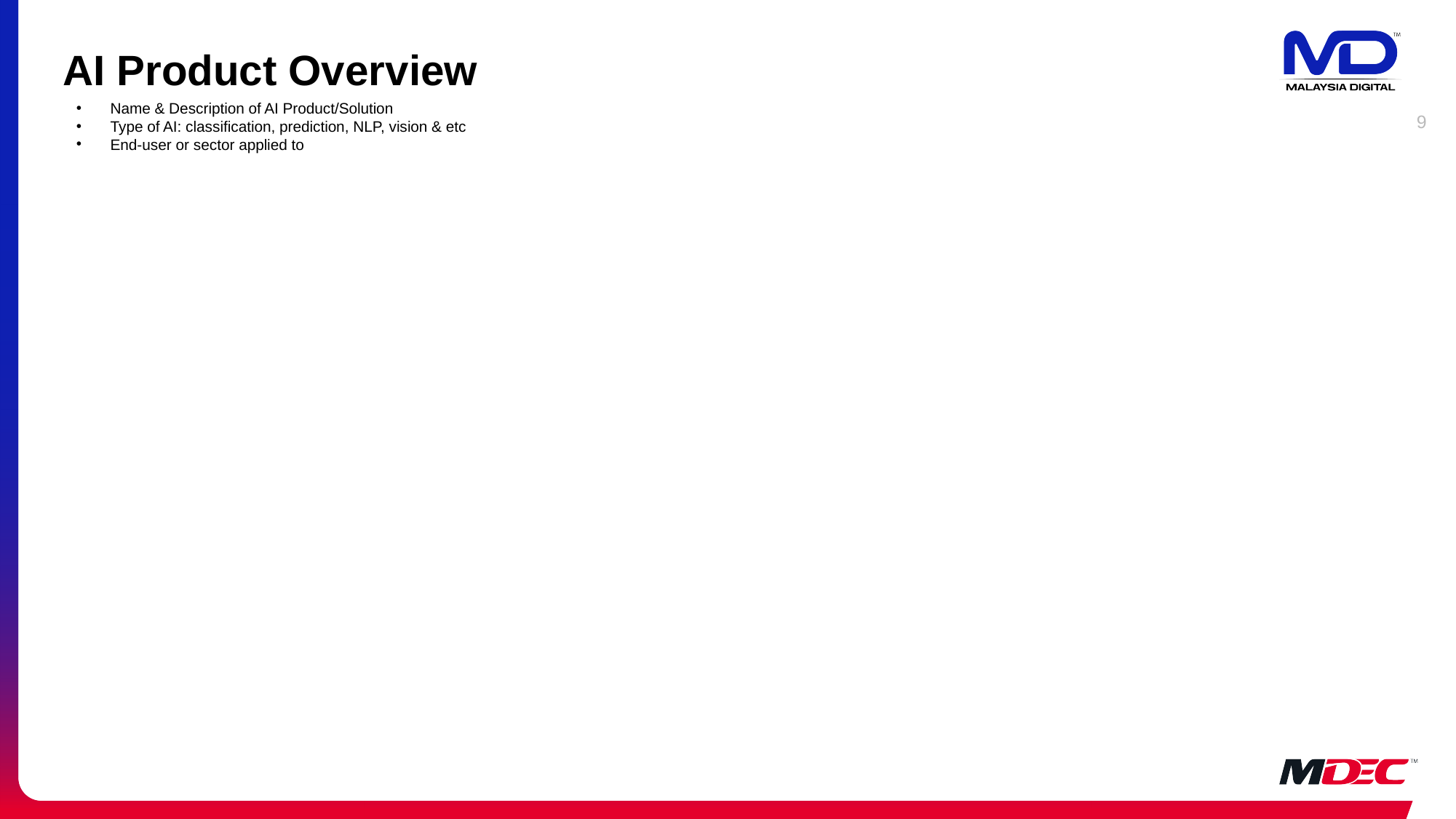

# AI Product Overview
Name & Description of AI Product/Solution
Type of AI: classification, prediction, NLP, vision & etc
End-user or sector applied to
9